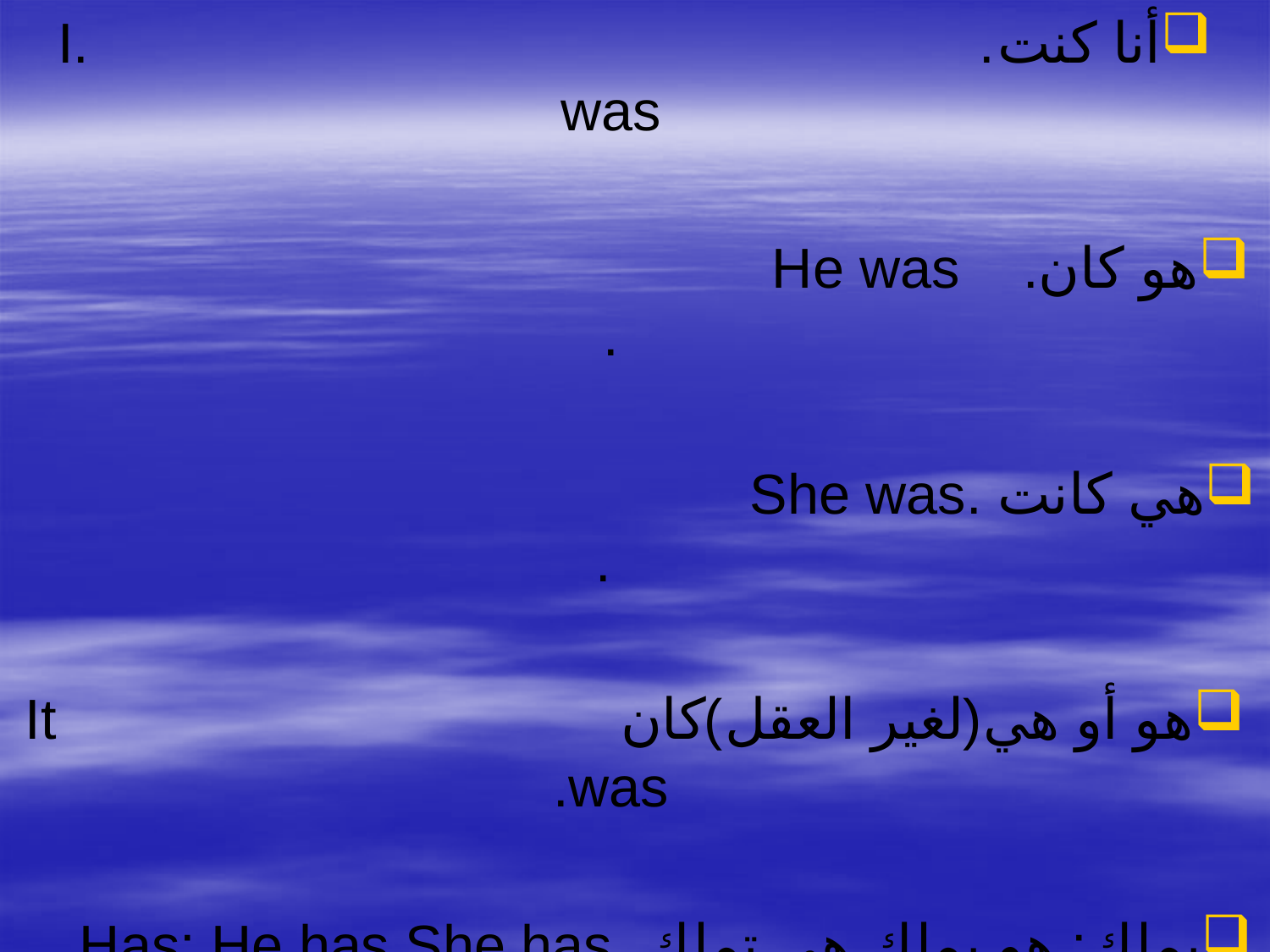

أنا كنت.                                                         .I was

هو كان.    He was                                                 .

هي كانت .She was                                                 .

هو أو هي(لغير العقل)كان                                    It was.

يملك: هو يملك.هي تملك. Has: He has.She has           .

هو أو هي(لغير العقل) يملك.                                  .It has